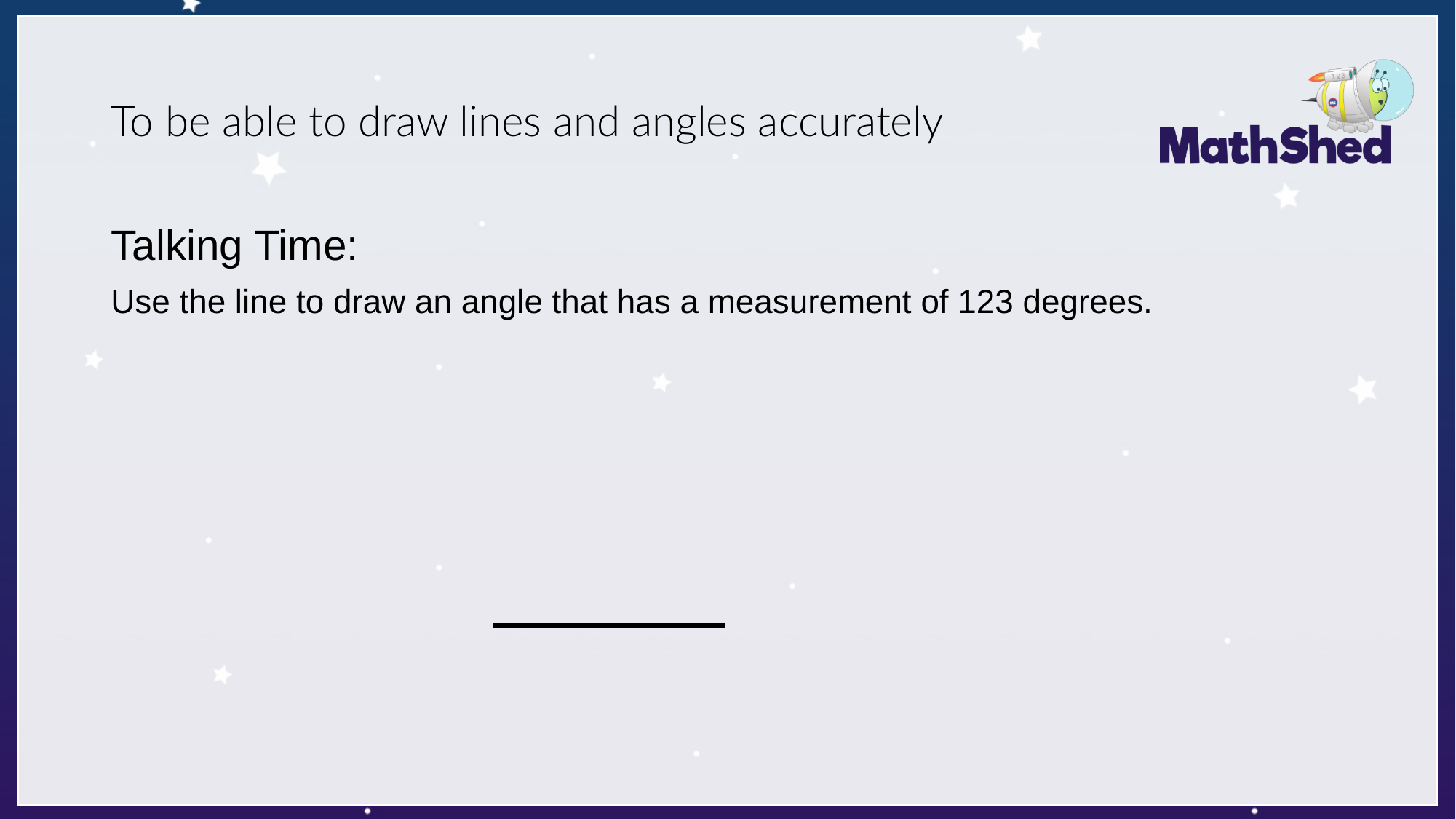

# To be able to draw lines and angles accurately
Talking Time:
Use the line to draw an angle that has a measurement of 123 degrees.